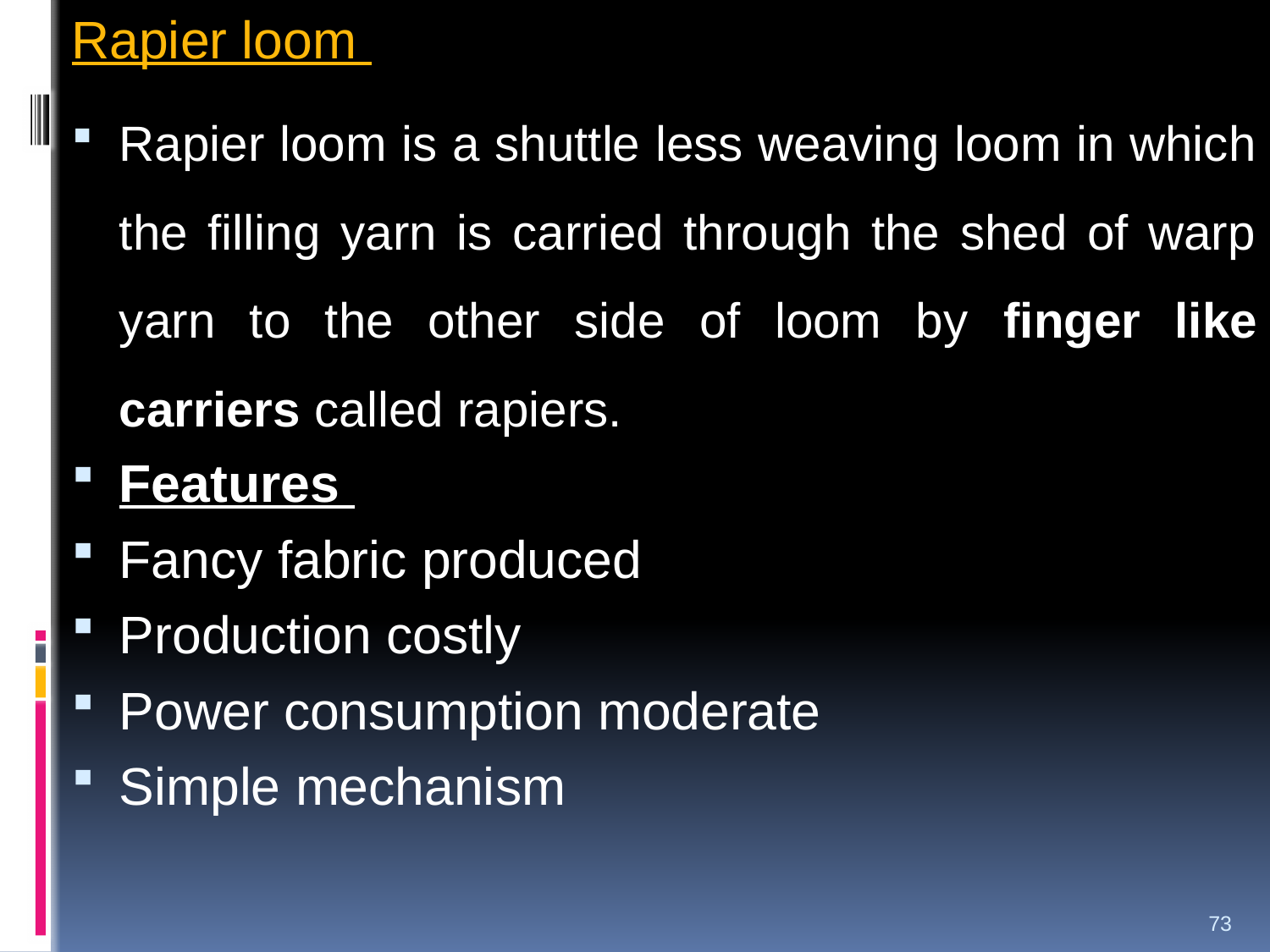

Rapier loom
Rapier loom is a shuttle less weaving loom in which the filling yarn is carried through the shed of warp yarn to the other side of loom by finger like carriers called rapiers.
Features
Fancy fabric produced
Production costly
Power consumption moderate
Simple mechanism

73